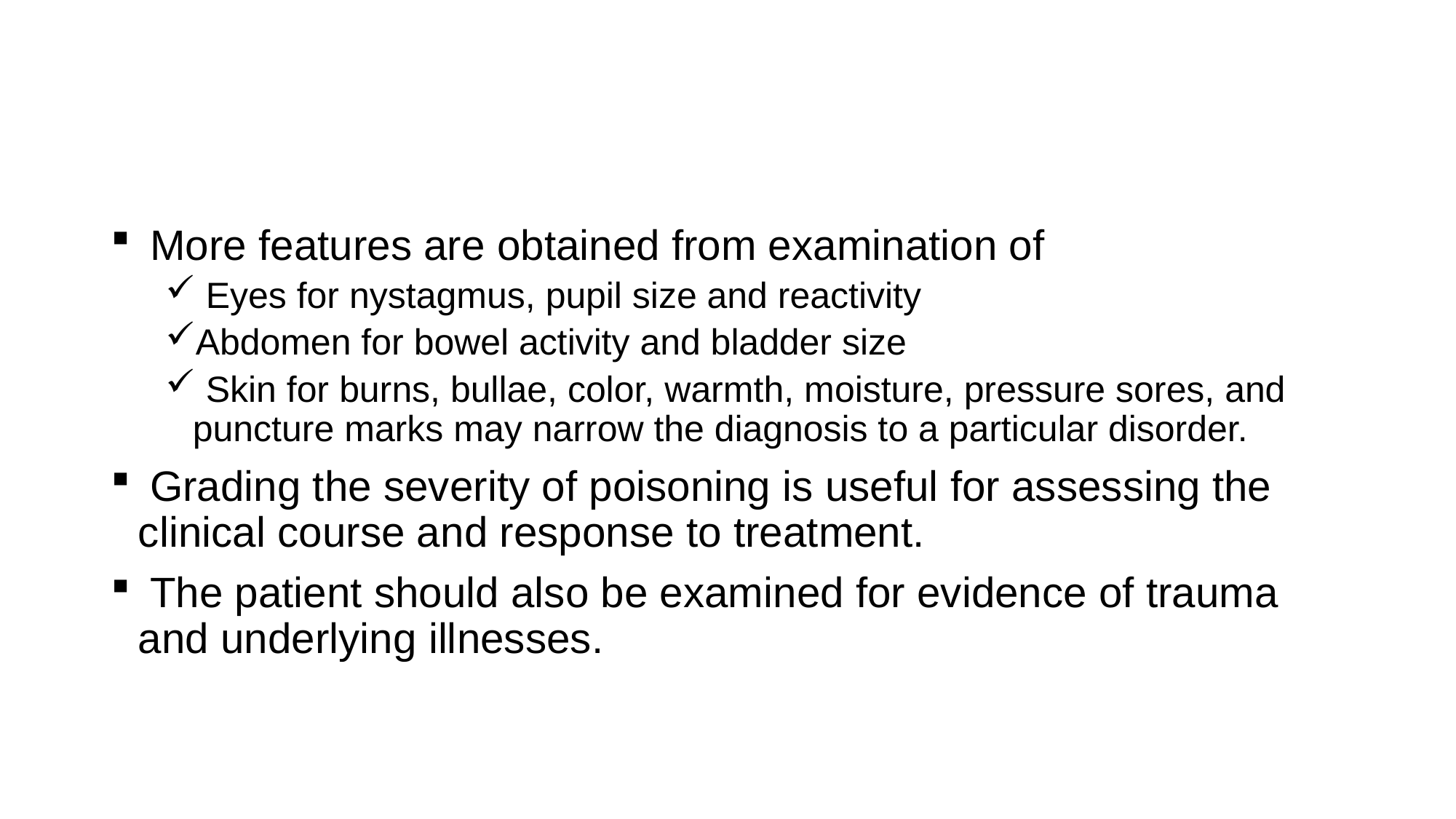

#
 More features are obtained from examination of
 Eyes for nystagmus, pupil size and reactivity
Abdomen for bowel activity and bladder size
 Skin for burns, bullae, color, warmth, moisture, pressure sores, and puncture marks may narrow the diagnosis to a particular disorder.
 Grading the severity of poisoning is useful for assessing the clinical course and response to treatment.
 The patient should also be examined for evidence of trauma and underlying illnesses.